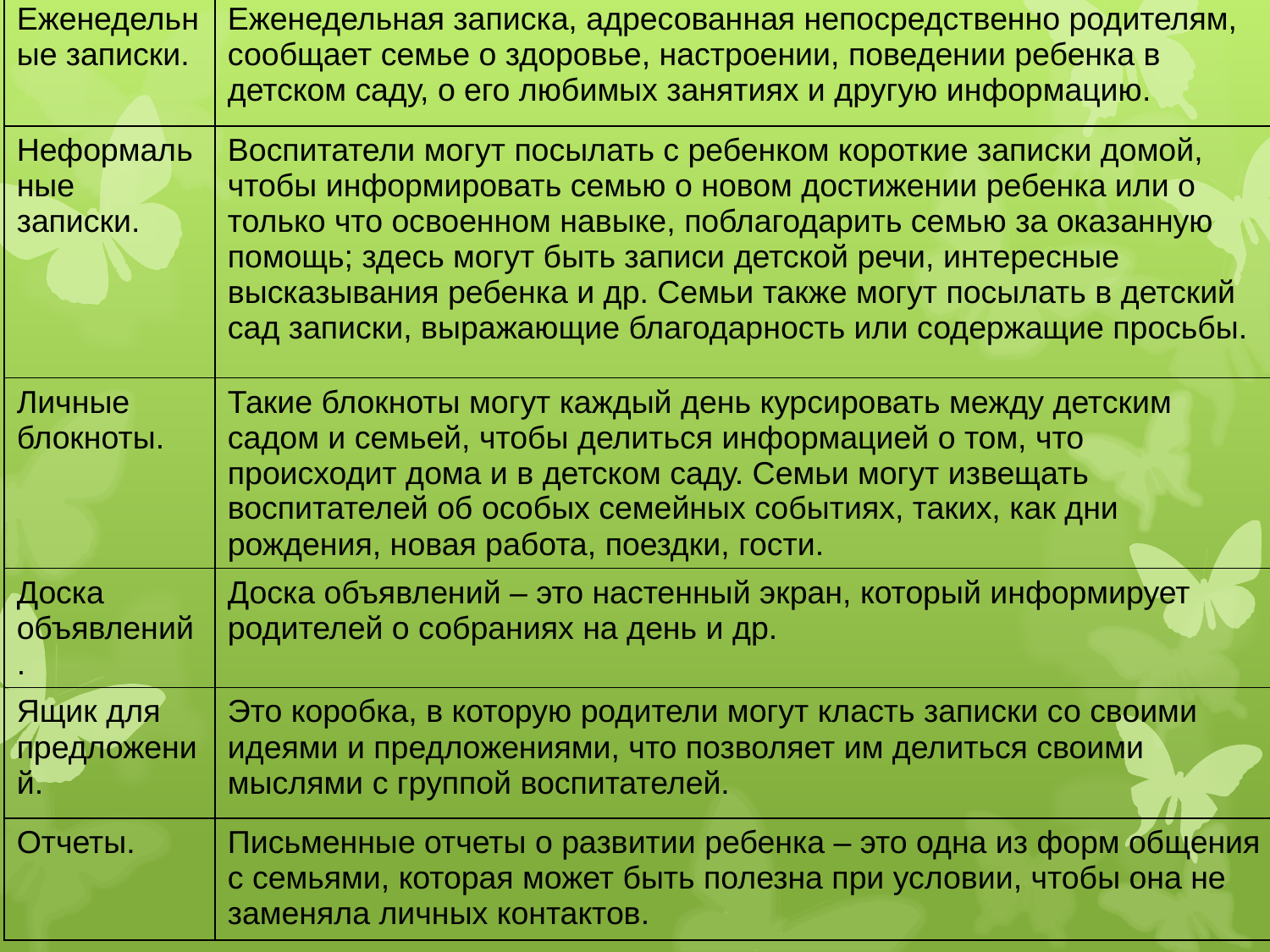

| Еженедельные записки. | Еженедельная записка, адресованная непосредственно родителям, сообщает семье о здоровье, настроении, поведении ребенка в детском саду, о его любимых занятиях и другую информацию. |
| --- | --- |
| Неформальные записки. | Воспитатели могут посылать с ребенком короткие записки домой, чтобы информировать семью о новом достижении ребенка или о только что освоенном навыке, поблагодарить семью за оказанную помощь; здесь могут быть записи детской речи, интересные высказывания ребенка и др. Семьи также могут посылать в детский сад записки, выражающие благодарность или содержащие просьбы. |
| Личные блокноты. | Такие блокноты могут каждый день курсировать между детским садом и семьей, чтобы делиться информацией о том, что происходит дома и в детском саду. Семьи могут извещать воспитателей об особых семейных событиях, таких, как дни рождения, новая работа, поездки, гости. |
| Доска объявлений. | Доска объявлений – это настенный экран, который информирует родителей о собраниях на день и др. |
| Ящик для предложений. | Это коробка, в которую родители могут класть записки со своими идеями и предложениями, что позволяет им делиться своими мыслями с группой воспитателей. |
| Отчеты. | Письменные отчеты о развитии ребенка – это одна из форм общения с семьями, которая может быть полезна при условии, чтобы она не заменяла личных контактов. |